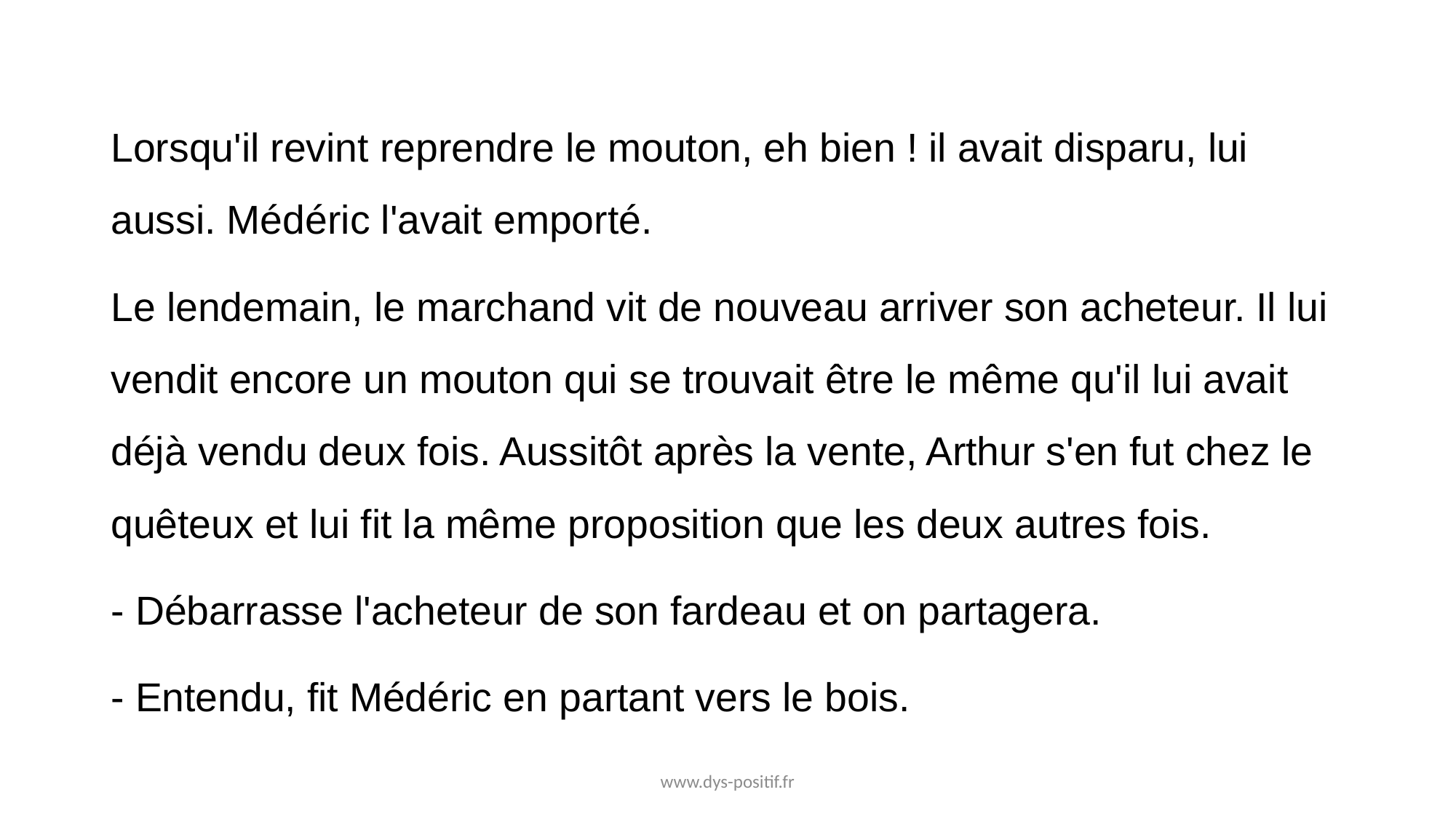

Lorsqu'il revint reprendre le mouton, eh bien ! il avait disparu, lui aussi. Médéric l'avait emporté.
Le lendemain, le marchand vit de nouveau arriver son acheteur. Il lui vendit encore un mouton qui se trouvait être le même qu'il lui avait déjà vendu deux fois. Aussitôt après la vente, Arthur s'en fut chez le quêteux et lui fit la même proposition que les deux autres fois.
- Débarrasse l'acheteur de son fardeau et on partagera.
- Entendu, fit Médéric en partant vers le bois.
www.dys-positif.fr